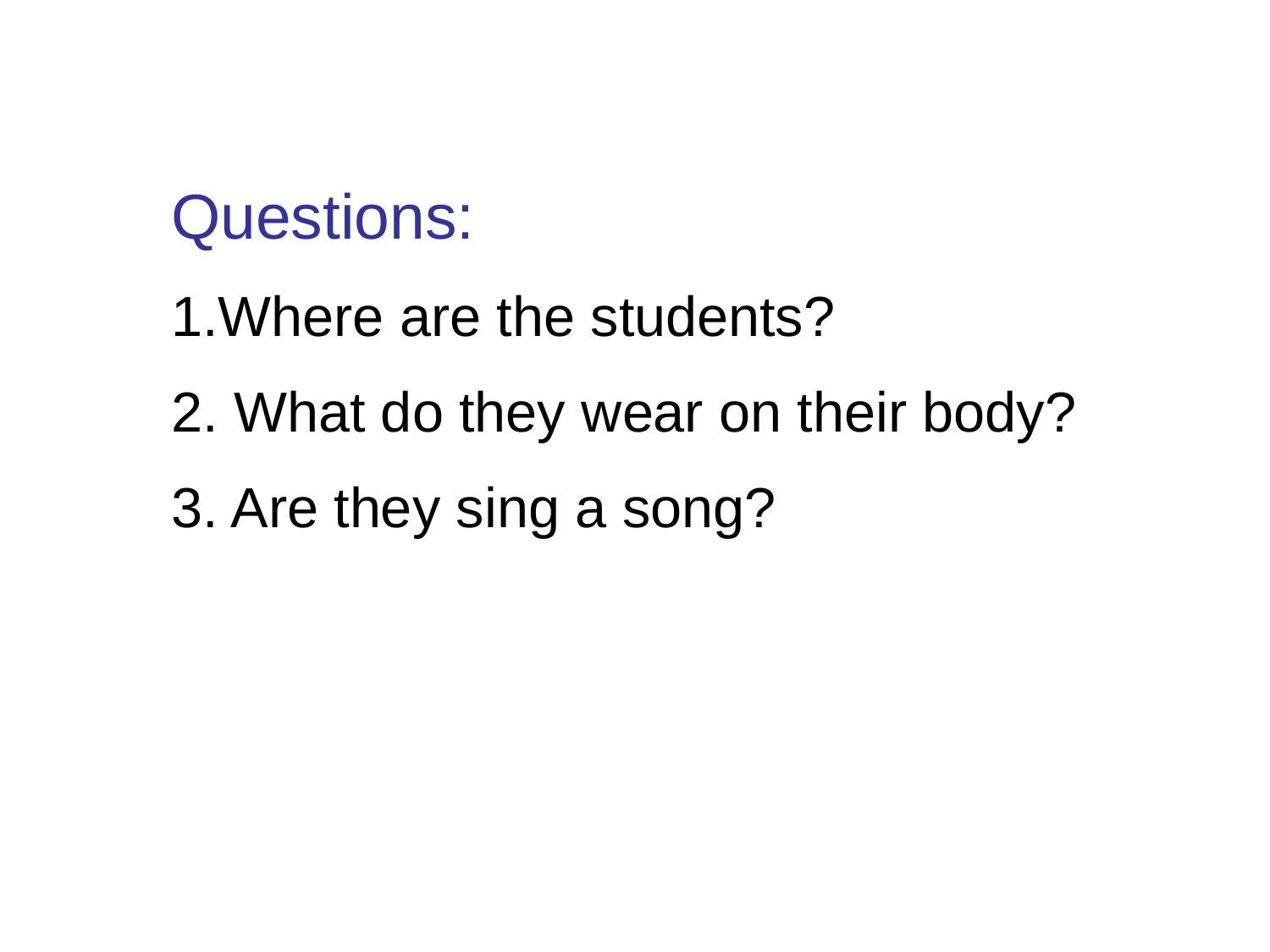

Questions:
1.Where are the students?
2. What do they wear on their body?
3. Are they sing a song?